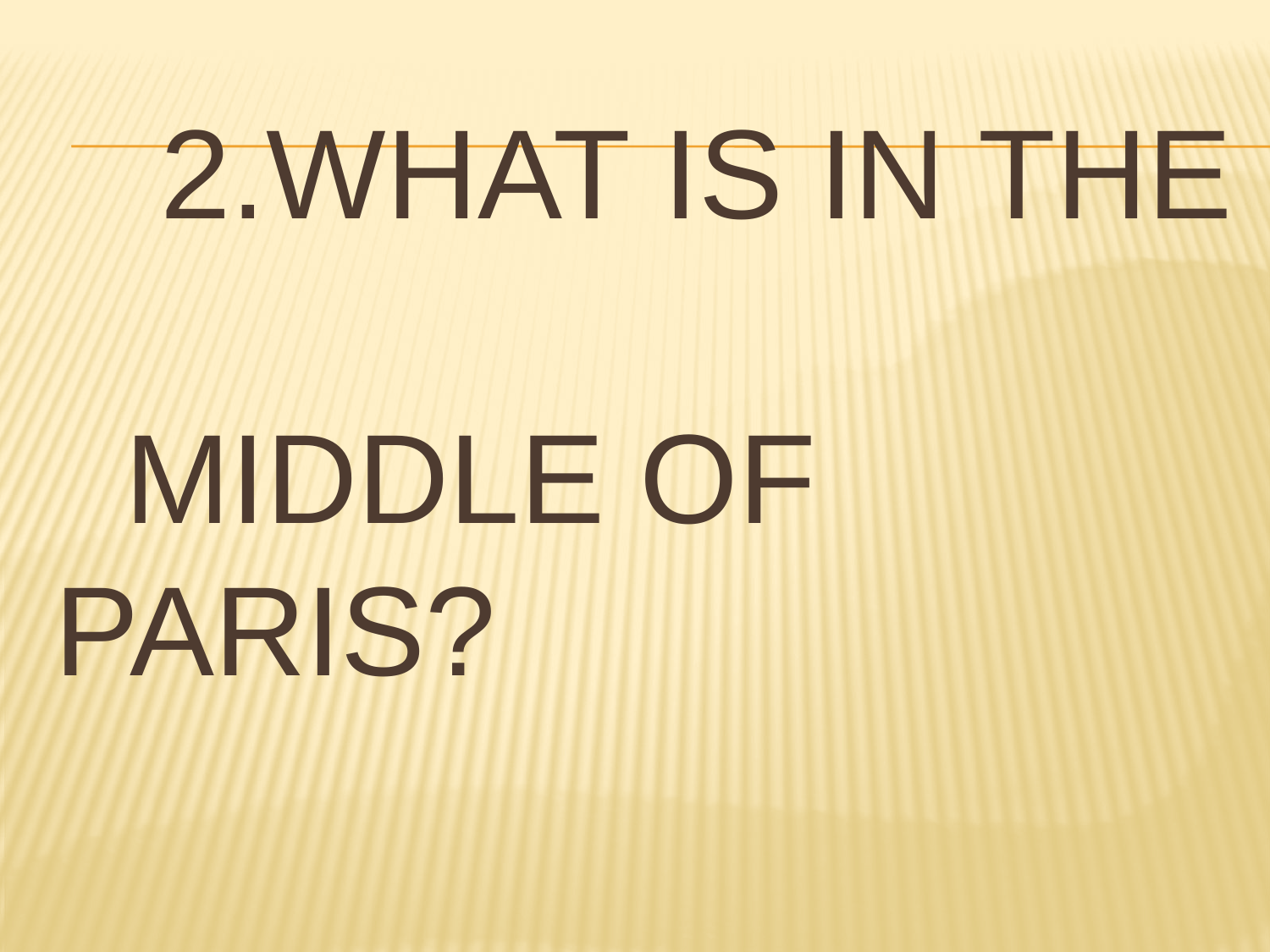

# 2.What is in the middle of Paris?